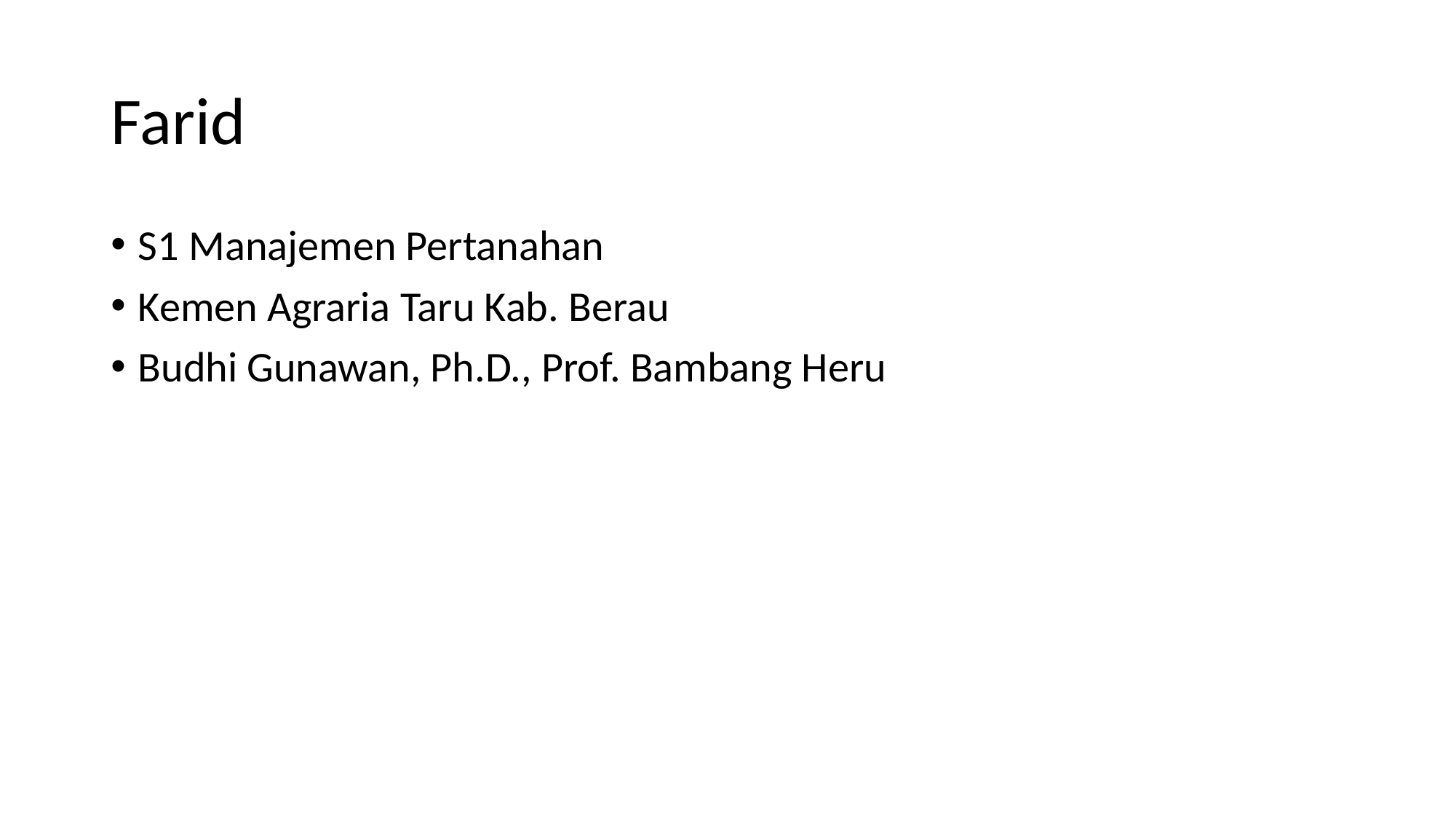

# Farid
S1 Manajemen Pertanahan
Kemen Agraria Taru Kab. Berau
Budhi Gunawan, Ph.D., Prof. Bambang Heru